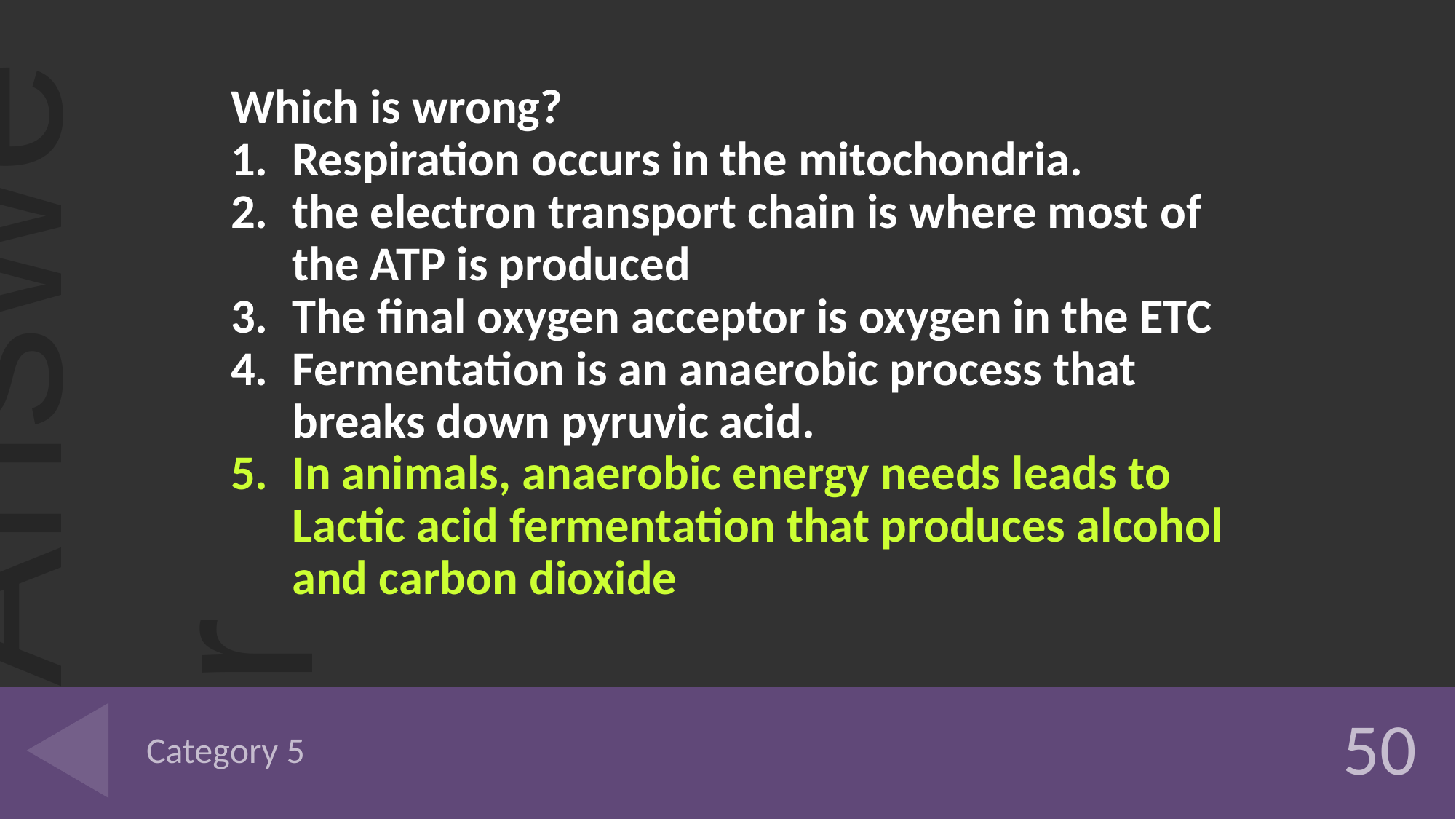

Which is wrong?
Respiration occurs in the mitochondria.
the electron transport chain is where most of the ATP is produced
The final oxygen acceptor is oxygen in the ETC
Fermentation is an anaerobic process that breaks down pyruvic acid.
In animals, anaerobic energy needs leads to Lactic acid fermentation that produces alcohol and carbon dioxide
# Category 5
50